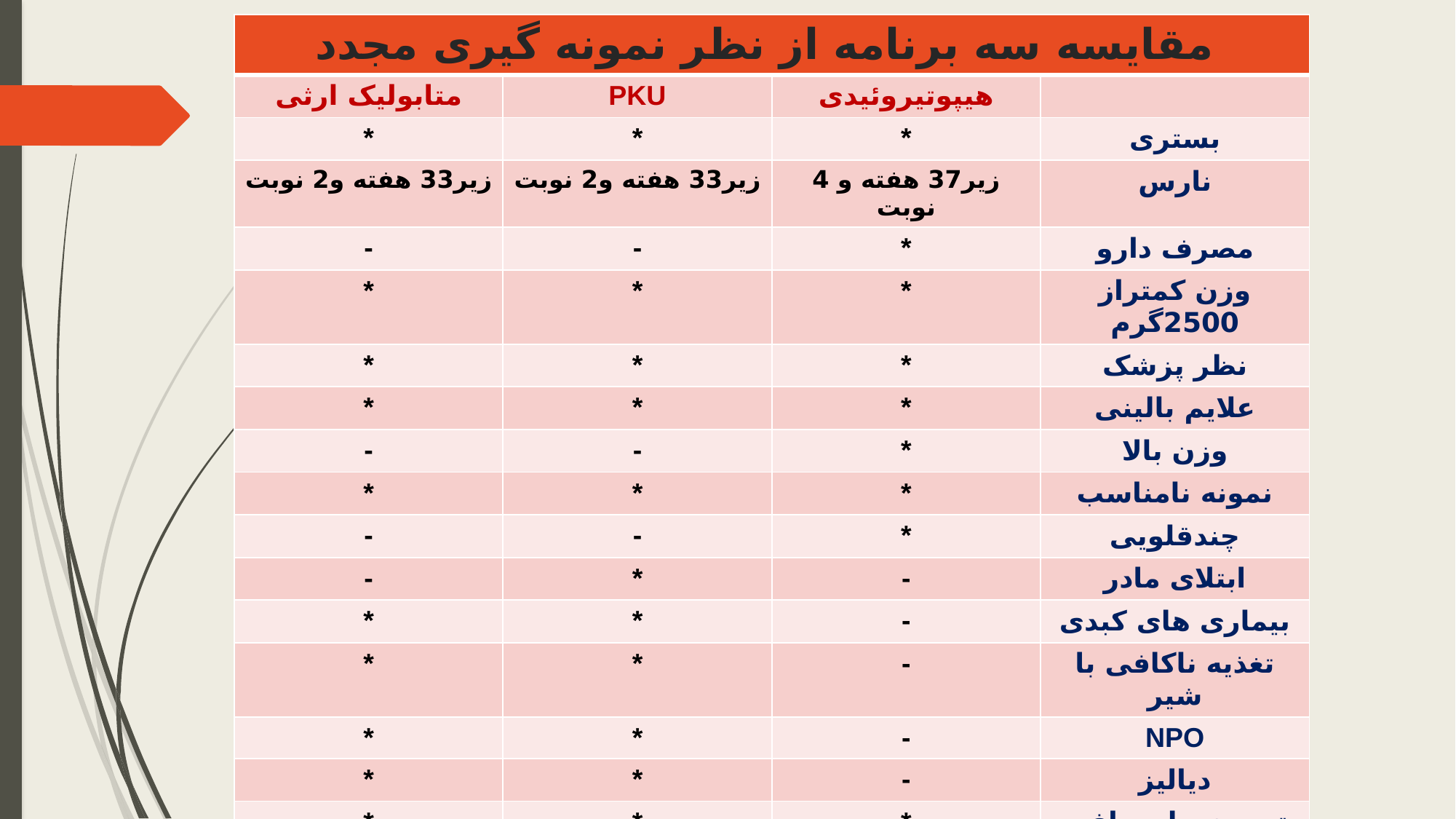

| مقایسه سه برنامه از نظر نمونه گیری مجدد |  |  |  |
| --- | --- | --- | --- |
| متابولیک ارثی | PKU | هیپوتیروئیدی |  |
| \* | \* | \* | بستری |
| زیر33 هفته و2 نوبت | زیر33 هفته و2 نوبت | زیر37 هفته و 4 نوبت | نارس |
| - | - | \* | مصرف دارو |
| \* | \* | \* | وزن کمتراز 2500گرم |
| \* | \* | \* | نظر پزشک |
| \* | \* | \* | علایم بالینی |
| - | - | \* | وزن بالا |
| \* | \* | \* | نمونه نامناسب |
| - | - | \* | چندقلویی |
| - | \* | - | ابتلای مادر |
| \* | \* | - | بیماری های کبدی |
| \* | \* | - | تغذیه ناکافی با شیر |
| \* | \* | - | NPO |
| \* | \* | - | دیالیز |
| \* | \* | \* | تعویض یا دریافت خون |
|  |  |  |  |